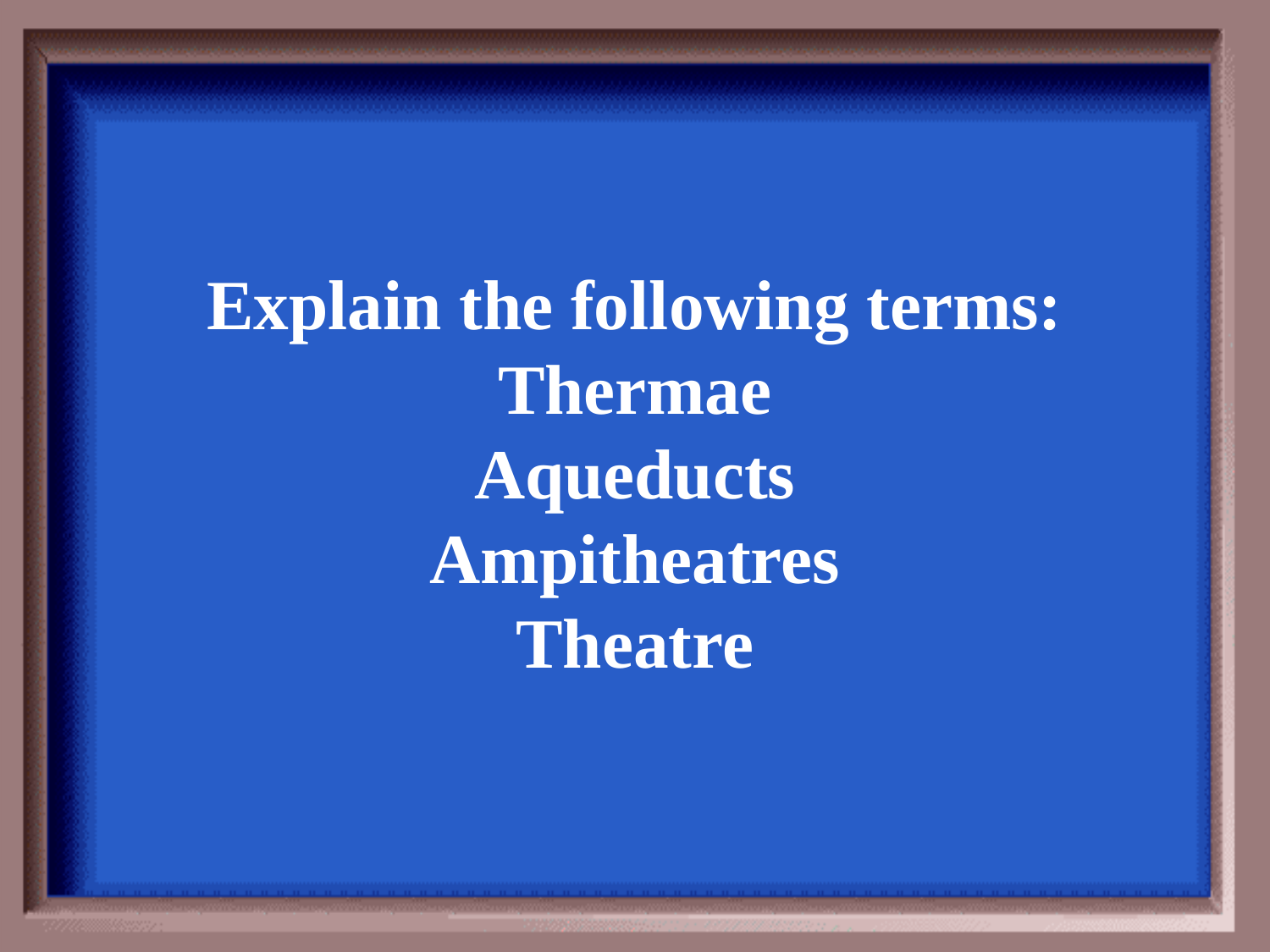

Explain the following terms:
Thermae
Aqueducts
Ampitheatres
Theatre